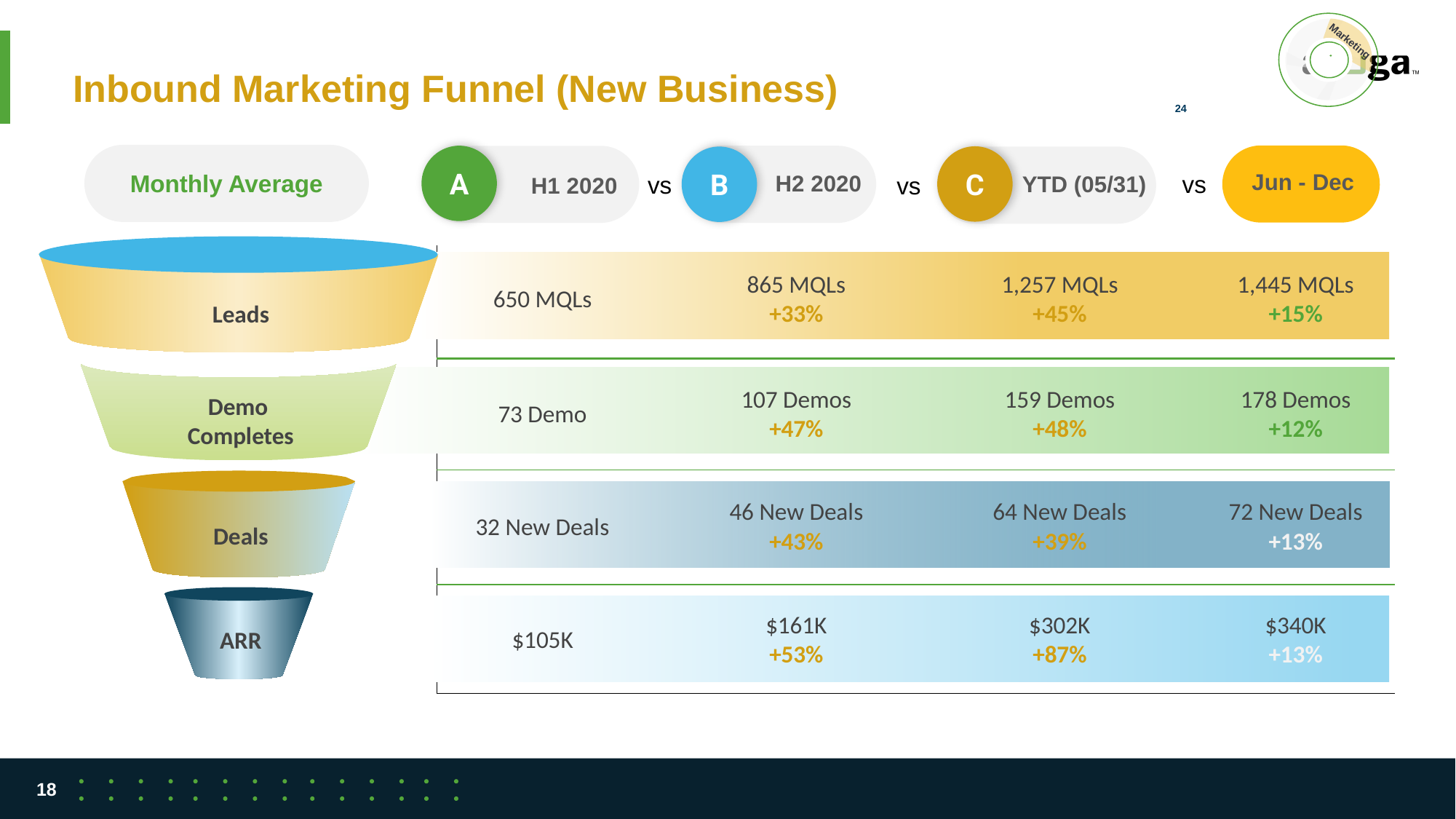

Marketing

Inbound Marketing Funnel (New Business)
24

A

C

B
Monthly Average
vs
vs
H1 2020
vs
Jun - Dec
H2 2020
YTD (05/31)

|  |  |  |  |
| --- | --- | --- | --- |
|  |  |  |  |
|  |  |  |  |
|  |  |  |  |

650 MQLs
865 MQLs
+33%
1,257 MQLs
+45%
1,445 MQLs
+15%
Leads

73 Demo
107 Demos
+47%
159 Demos
+48%
178 Demos
+12%
Demo
Completes

32 New Deals
46 New Deals
+43%
64 New Deals
+39%
72 New Deals
+13%
Deals

$105K
$161K
+53%
$302K
+87%
$340K
+13%
ARR